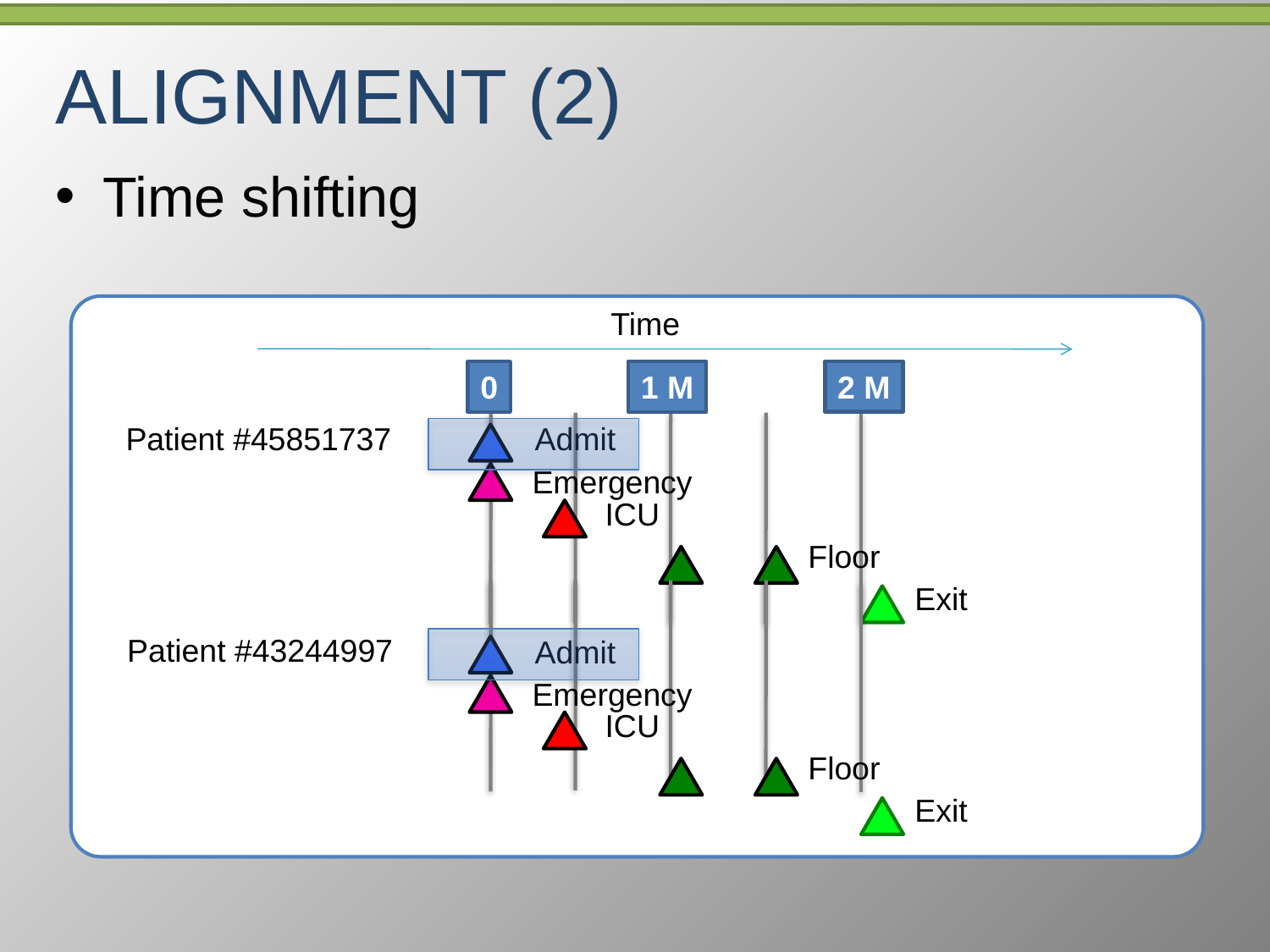

# Alignment (2)
Time shifting

Time
2 M
0
1 M
Patient #45851737
Admit

Emergency

ICU

Floor

Exit

Patient #43244997
Admit

Emergency

ICU

Floor

Exit